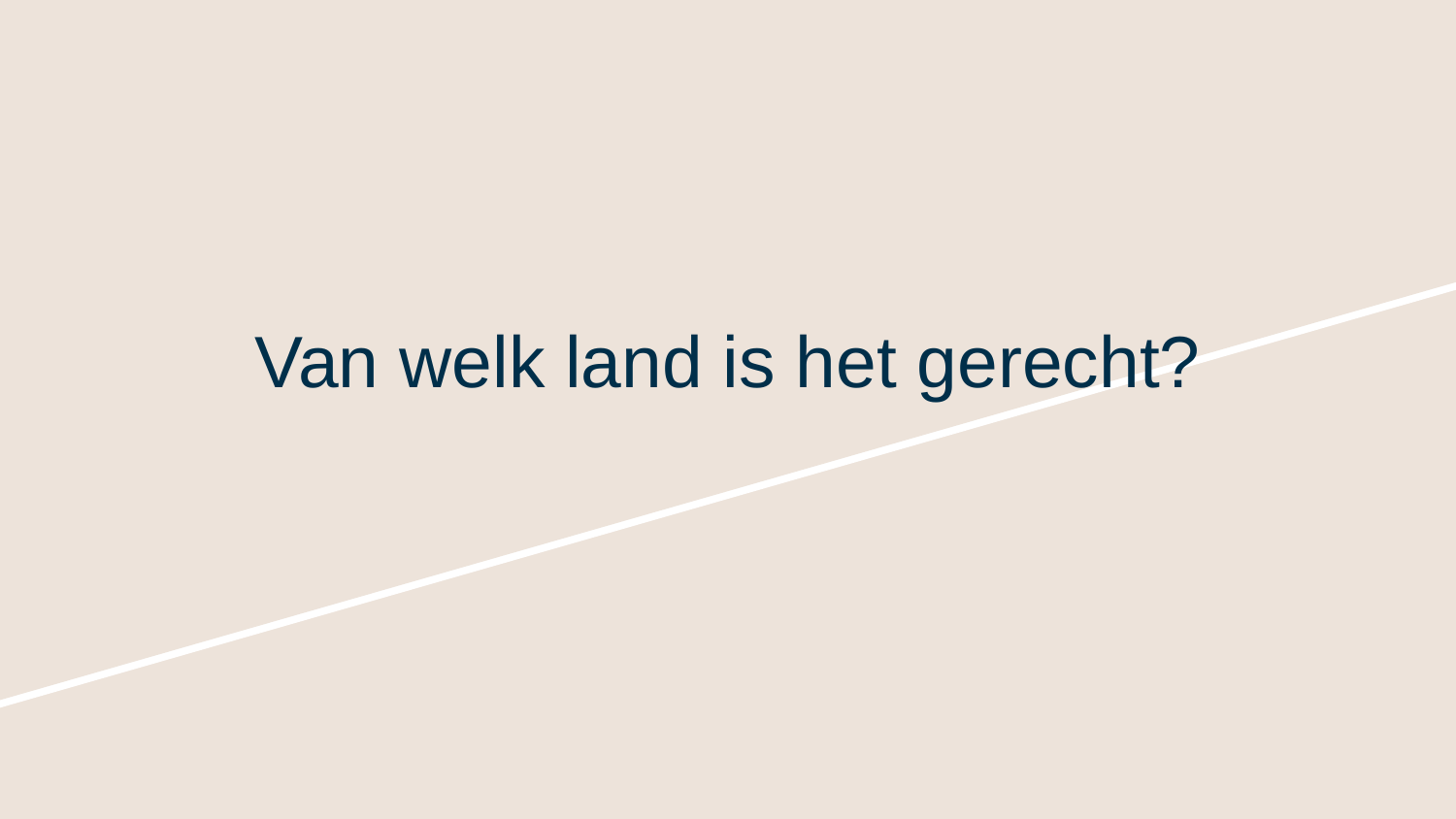

# Van welk land is het gerecht?